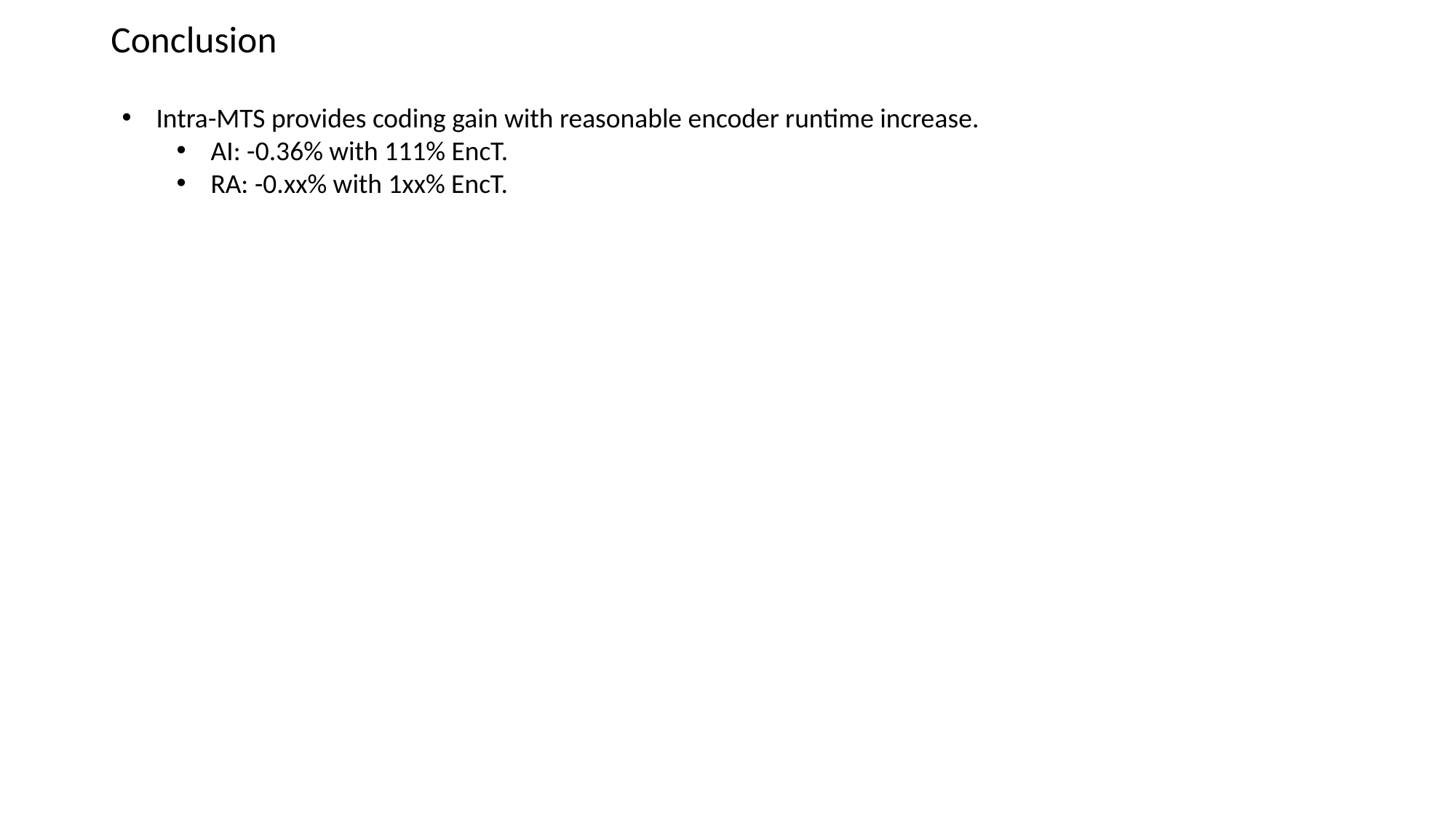

# Conclusion
Intra-MTS provides coding gain with reasonable encoder runtime increase.
AI: -0.36% with 111% EncT.
RA: -0.xx% with 1xx% EncT.